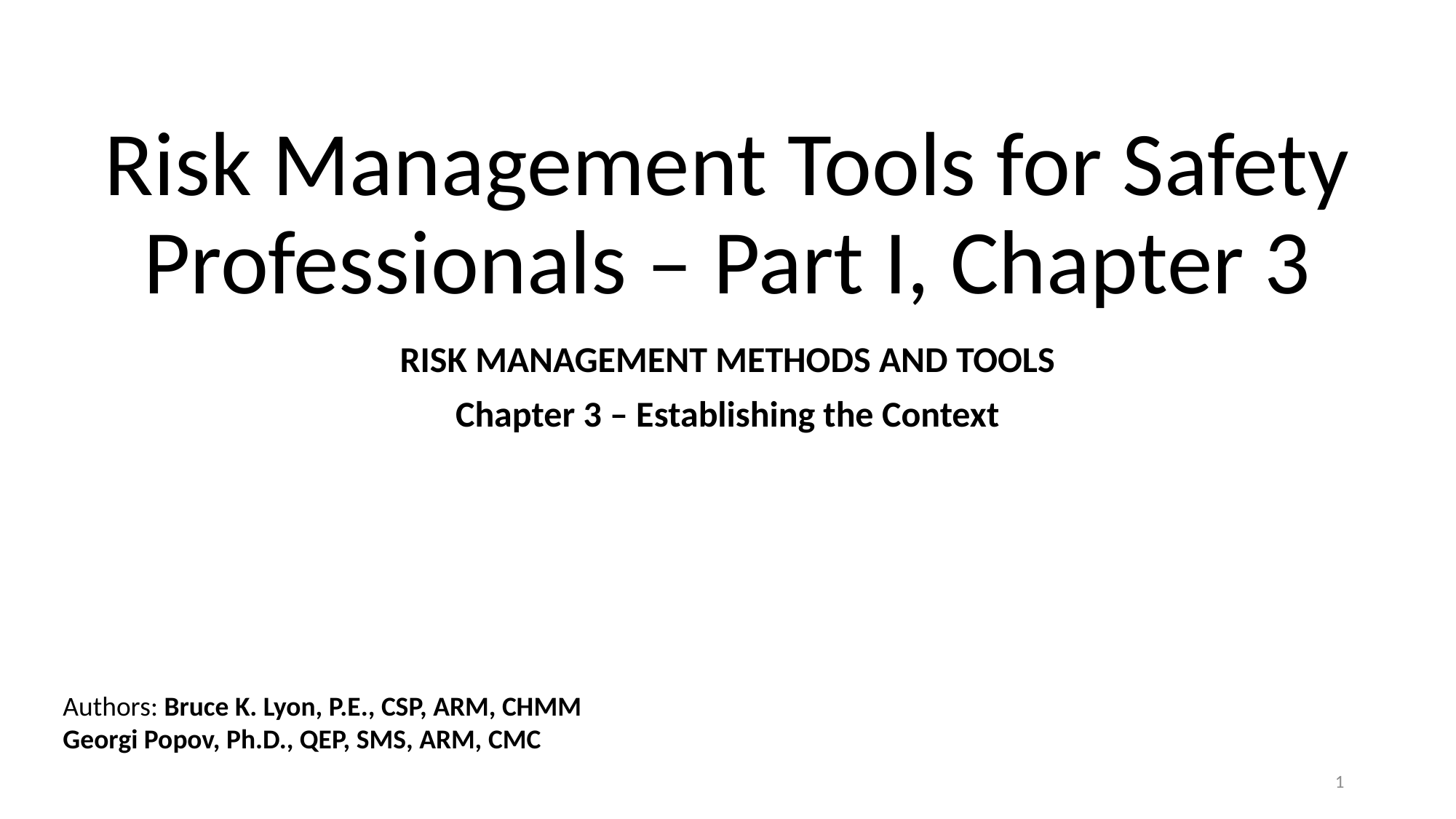

# Risk Management Tools for Safety Professionals – Part I, Chapter 3
RISK MANAGEMENT METHODS AND TOOLS
Chapter 3 – Establishing the Context
Authors: Bruce K. Lyon, P.E., CSP, ARM, CHMM
Georgi Popov, Ph.D., QEP, SMS, ARM, CMC
1